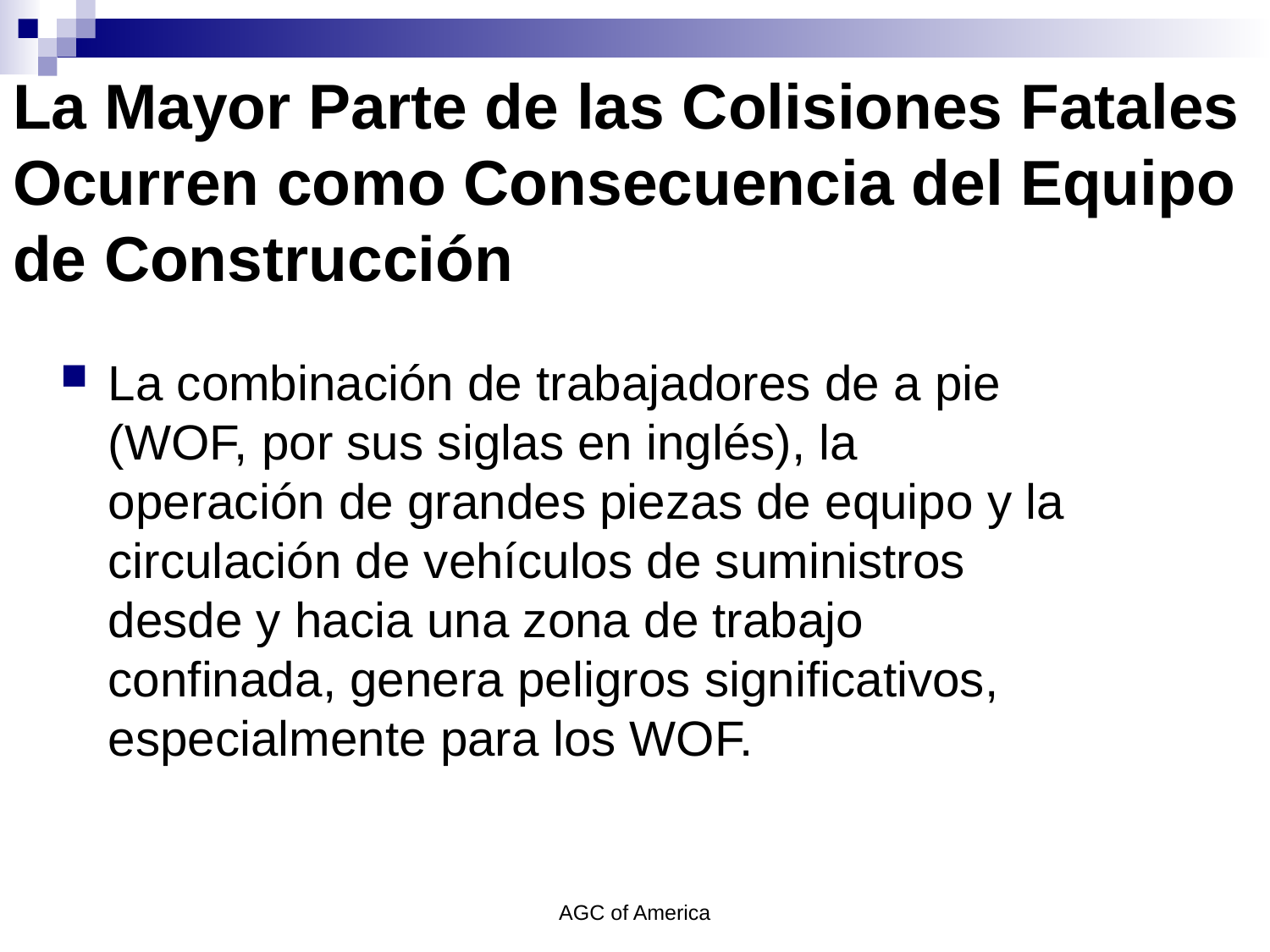

# La Mayor Parte de las Colisiones Fatales Ocurren como Consecuencia del Equipo de Construcción
La combinación de trabajadores de a pie (WOF, por sus siglas en inglés), la operación de grandes piezas de equipo y la circulación de vehículos de suministros desde y hacia una zona de trabajo confinada, genera peligros significativos, especialmente para los WOF.
AGC of America